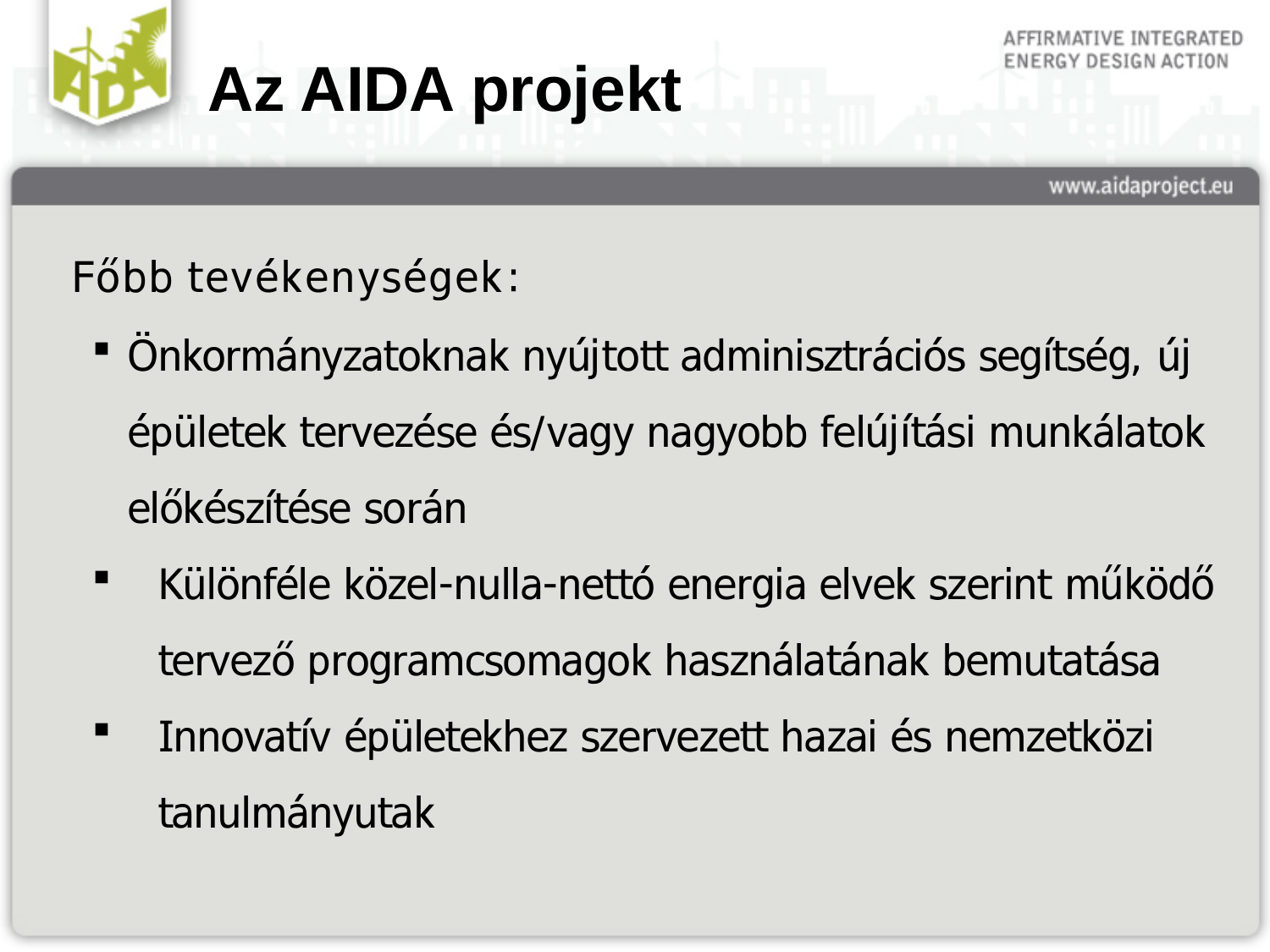

# Az AIDA projekt
Főbb tevékenységek:
 	Önkormányzatoknak nyújtott adminisztrációs segítség, új 	épületek tervezése és/vagy nagyobb felújítási munkálatok 	előkészítése során
 	Különféle közel-nulla-nettó energia elvek szerint működő 	tervező programcsomagok használatának bemutatása
 	Innovatív épületekhez szervezett hazai és nemzetközi 	tanulmányutak